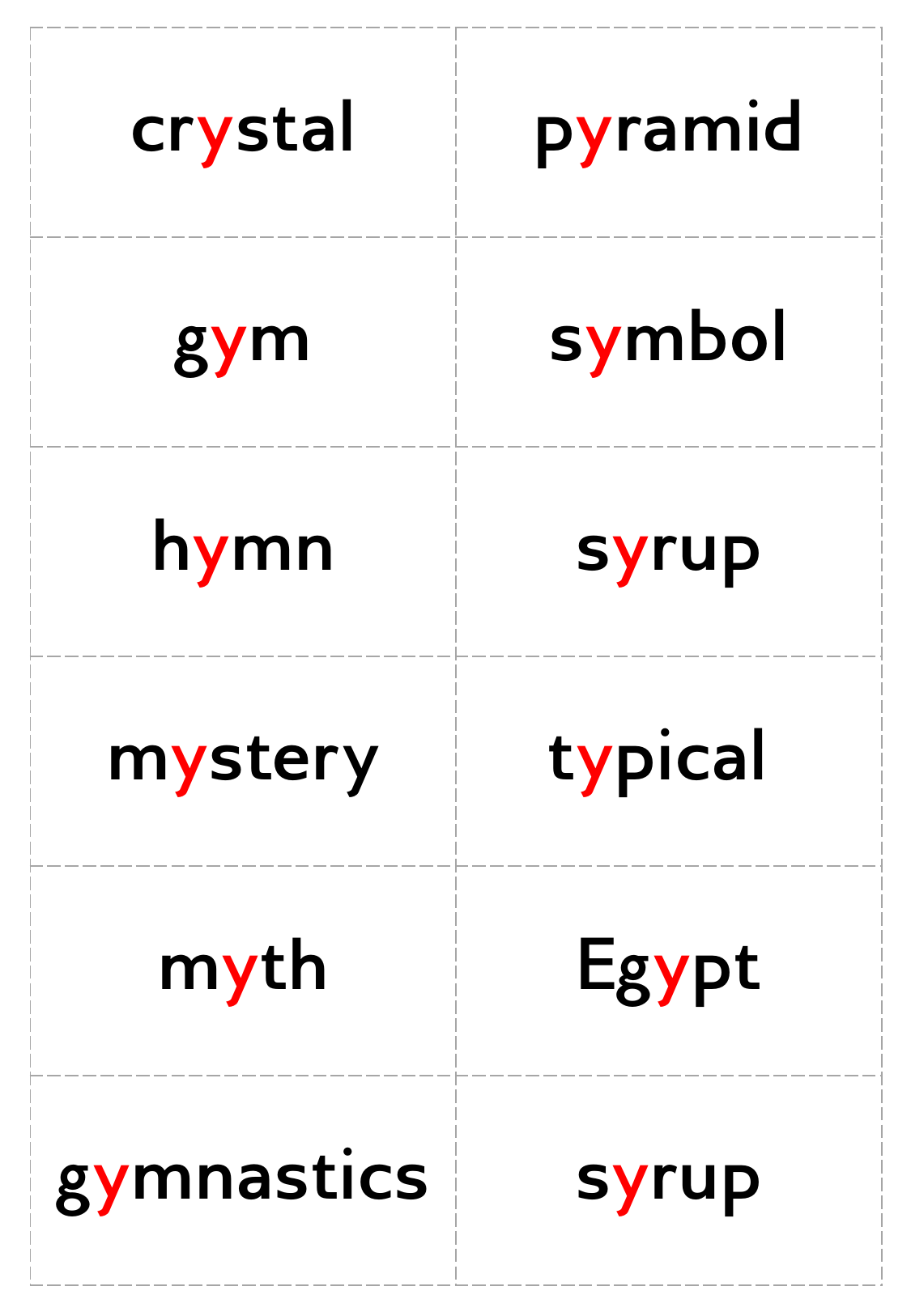

| crystal | pyramid |
| --- | --- |
| gym | symbol |
| hymn | syrup |
| mystery | typical |
| myth | Egypt |
| gymnastics | syrup |